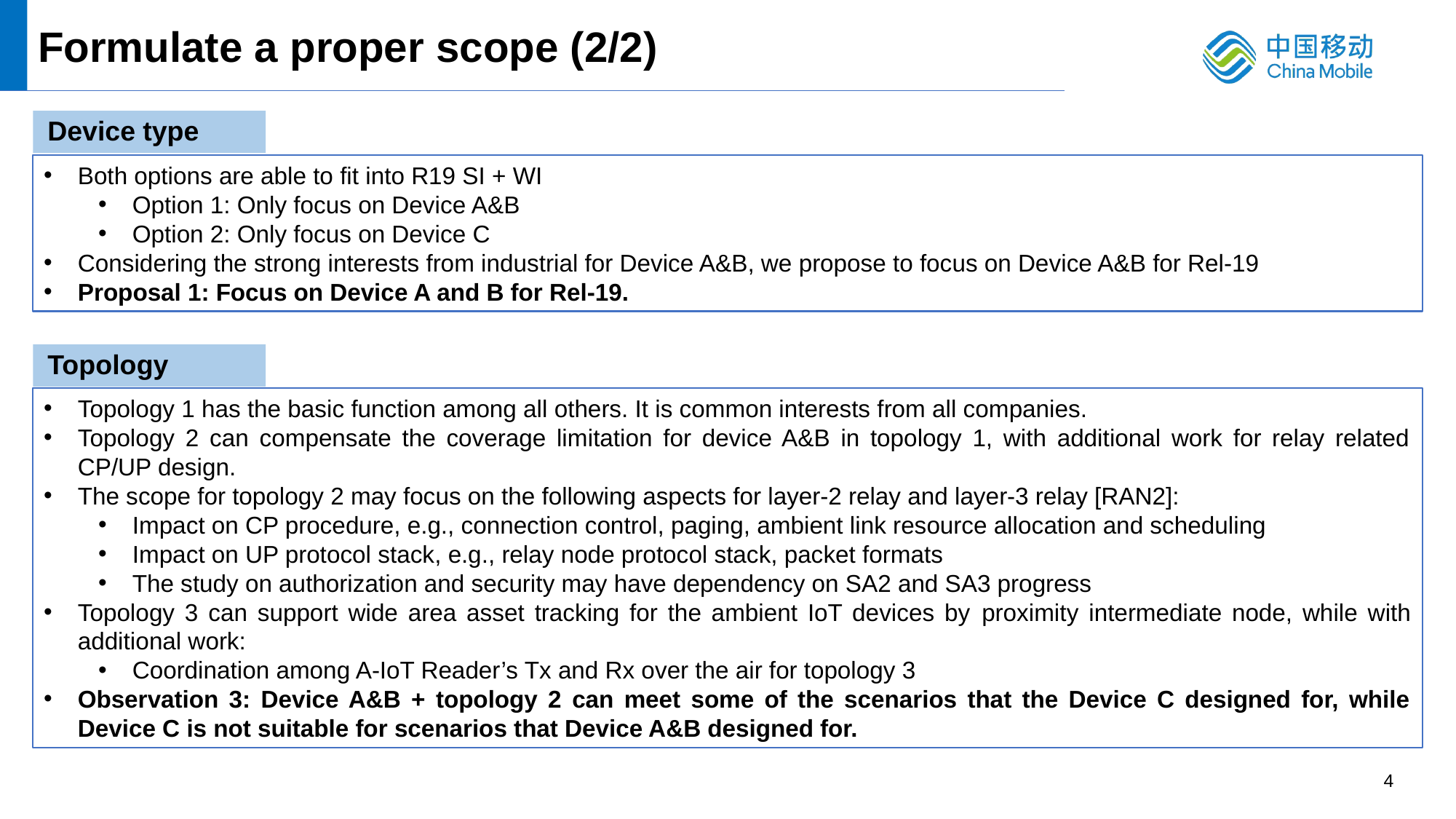

Formulate a proper scope (2/2)
Device type

Both options are able to fit into R19 SI + WI
Option 1: Only focus on Device A&B
Option 2: Only focus on Device C
Considering the strong interests from industrial for Device A&B, we propose to focus on Device A&B for Rel-19
Proposal 1: Focus on Device A and B for Rel-19.
Topology

Topology 1 has the basic function among all others. It is common interests from all companies.
Topology 2 can compensate the coverage limitation for device A&B in topology 1, with additional work for relay related CP/UP design.
The scope for topology 2 may focus on the following aspects for layer-2 relay and layer-3 relay [RAN2]:
Impact on CP procedure, e.g., connection control, paging, ambient link resource allocation and scheduling
Impact on UP protocol stack, e.g., relay node protocol stack, packet formats
The study on authorization and security may have dependency on SA2 and SA3 progress
Topology 3 can support wide area asset tracking for the ambient IoT devices by proximity intermediate node, while with additional work:
Coordination among A-IoT Reader’s Tx and Rx over the air for topology 3
Observation 3: Device A&B + topology 2 can meet some of the scenarios that the Device C designed for, while Device C is not suitable for scenarios that Device A&B designed for.
4